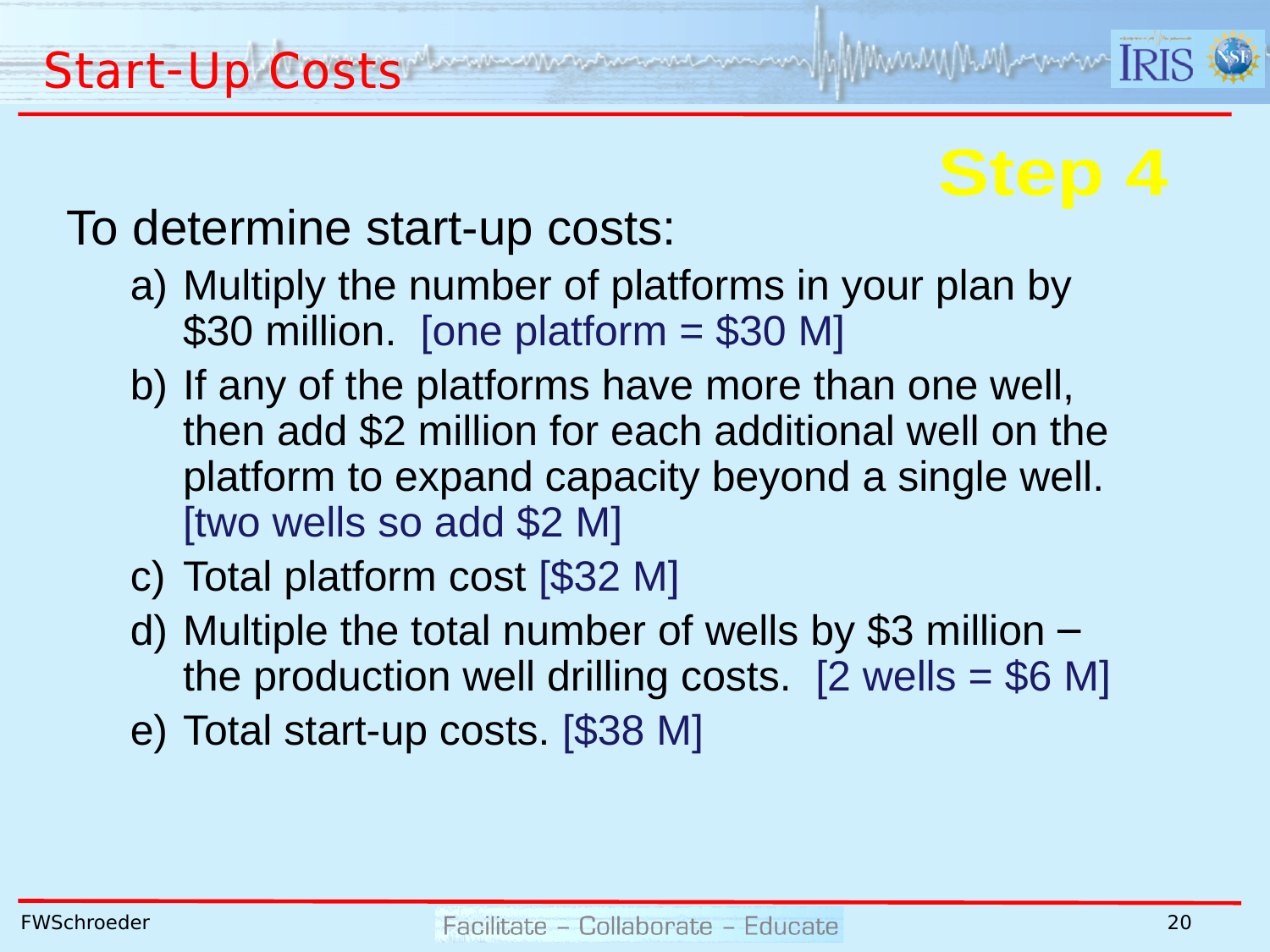

# Start-Up Costs
Step 4
To determine start-up costs:
Multiply the number of platforms in your plan by $30 million.  [one platform = $30 M]
If any of the platforms have more than one well, then add $2 million for each additional well on the platform to expand capacity beyond a single well. [two wells so add $2 M]
Total platform cost [$32 M]
Multiple the total number of wells by $3 million – the production well drilling costs.  [2 wells = $6 M]
Total start-up costs. [$38 M]